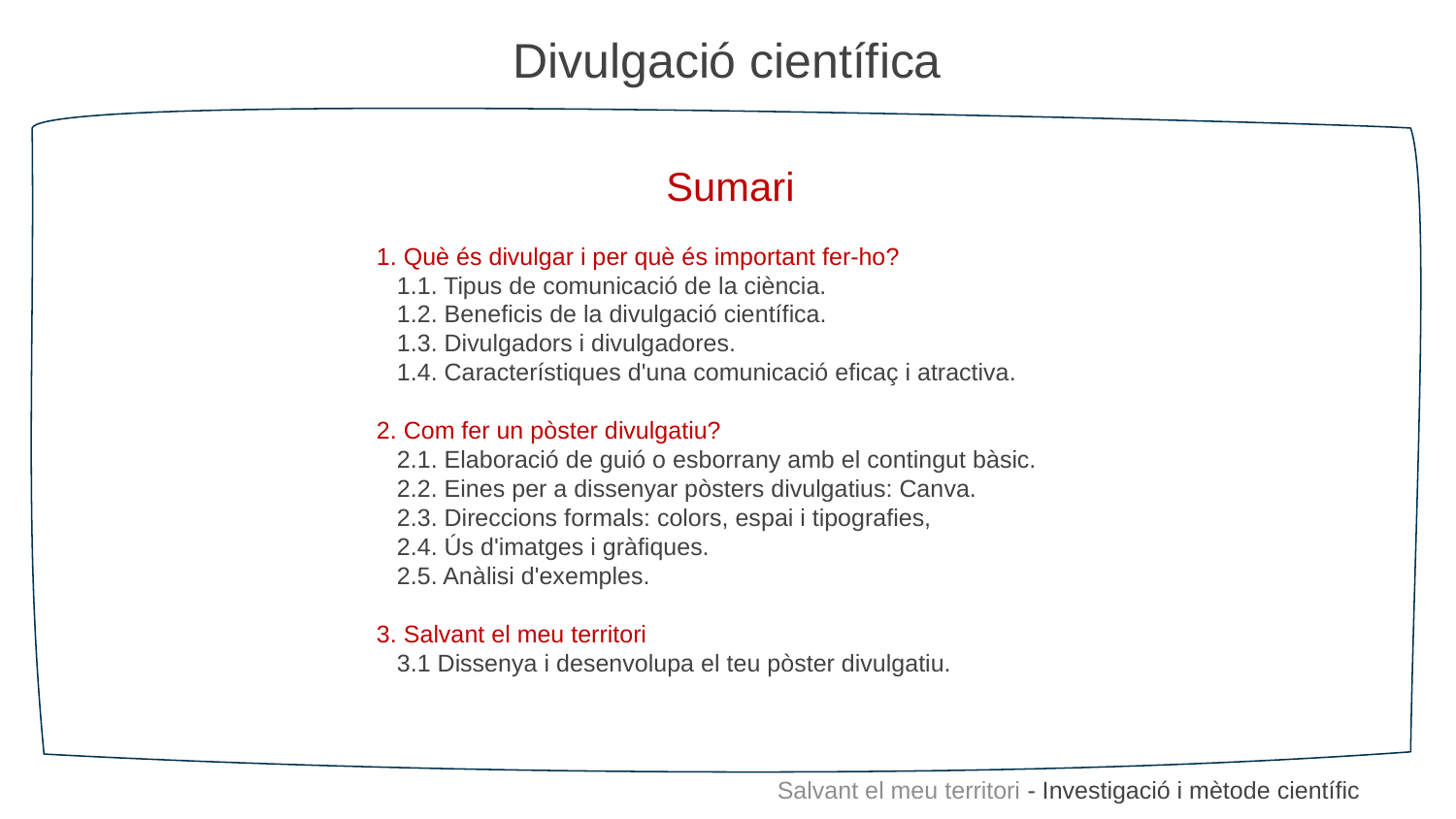

# Divulgació científica

Sumari
1. Què és divulgar i per què és important fer-ho?
   1.1. Tipus de comunicació de la ciència.
   1.2. Beneficis de la divulgació científica.
   1.3. Divulgadors i divulgadores.
   1.4. Característiques d'una comunicació eficaç i atractiva.

2. Com fer un pòster divulgatiu?
   2.1. Elaboració de guió o esborrany amb el contingut bàsic.
   2.2. Eines per a dissenyar pòsters divulgatius: Canva.
   2.3. Direccions formals: colors, espai i tipografies,
   2.4. Ús d'imatges i gràfiques.
   2.5. Anàlisi d'exemples.

3. Salvant el meu territori
   3.1 Dissenya i desenvolupa el teu pòster divulgatiu.

Salvant el meu territori - Investigació i mètode científic